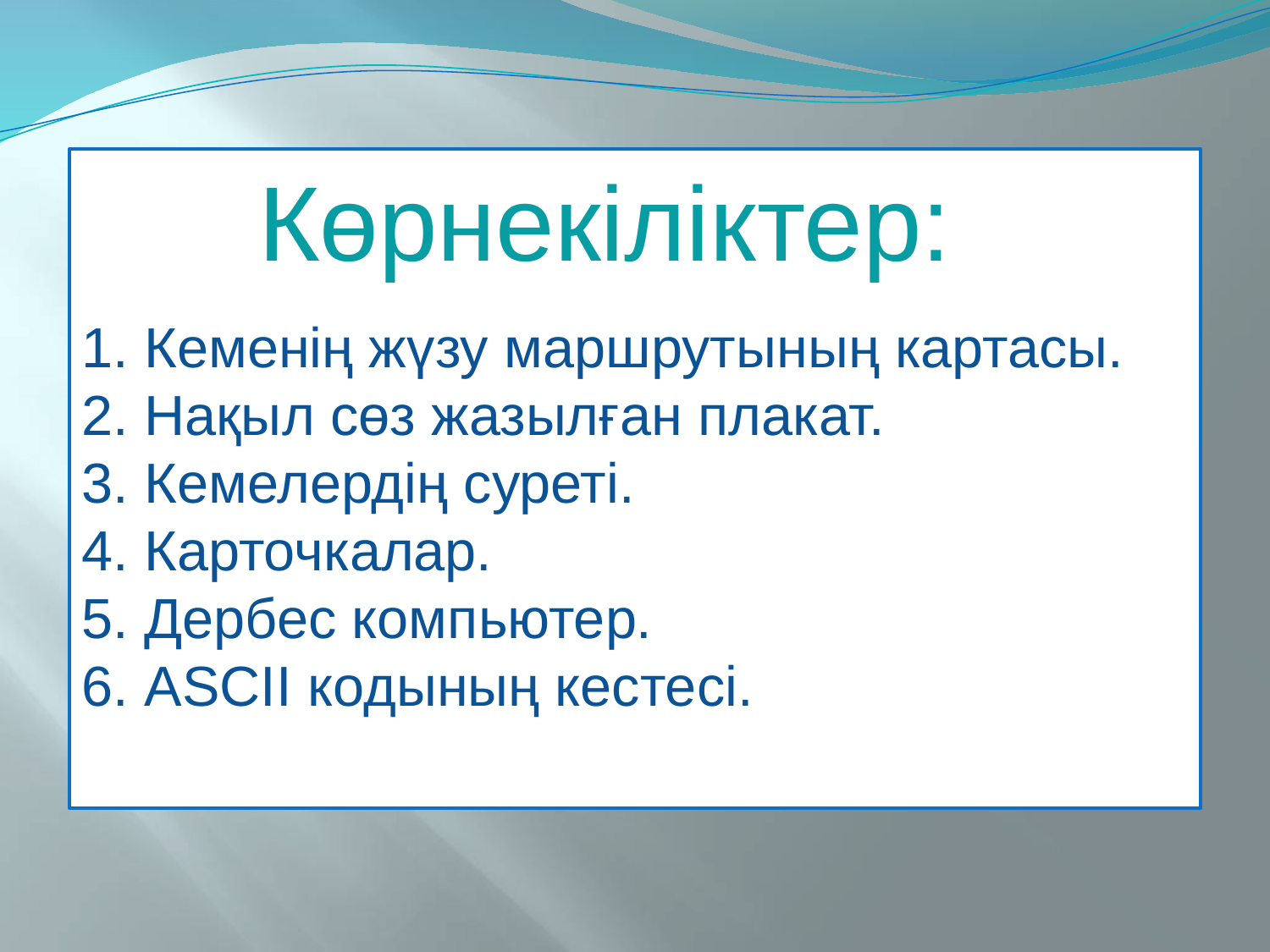

Көрнекіліктер:

1. Кеменің жүзу маршрутының картасы.
2. Нақыл сөз жазылған плакат.
3. Кемелердің суреті.
4. Карточкалар.
5. Дербес компьютер.
6. ASCII кодының кестесі.